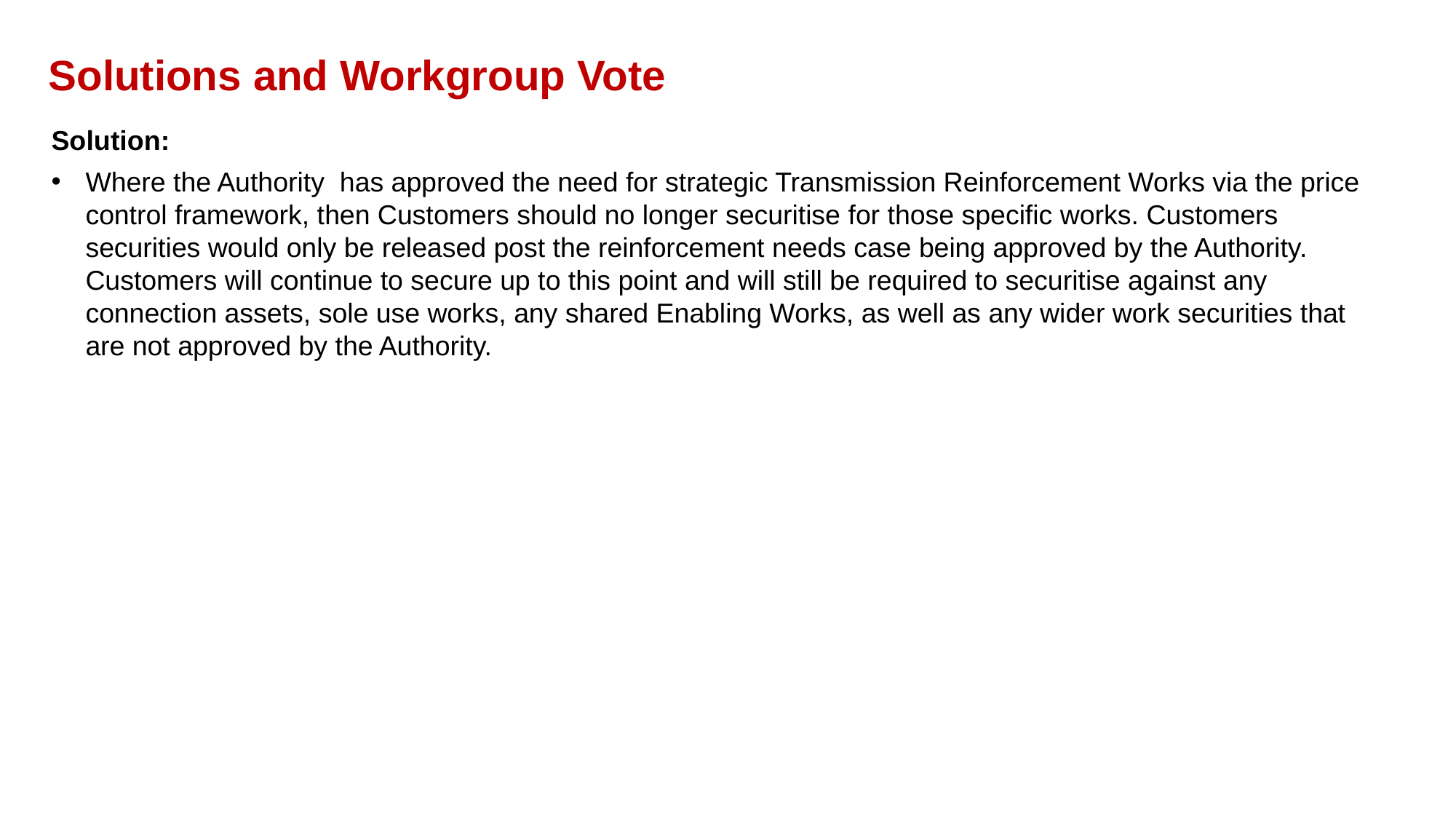

# Solutions and Workgroup Vote
Solution:
Where the Authority  has approved the need for strategic Transmission Reinforcement Works via the price control framework, then Customers should no longer securitise for those specific works. Customers securities would only be released post the reinforcement needs case being approved by the Authority. Customers will continue to secure up to this point and will still be required to securitise against any connection assets, sole use works, any shared Enabling Works, as well as any wider work securities that are not approved by the Authority.